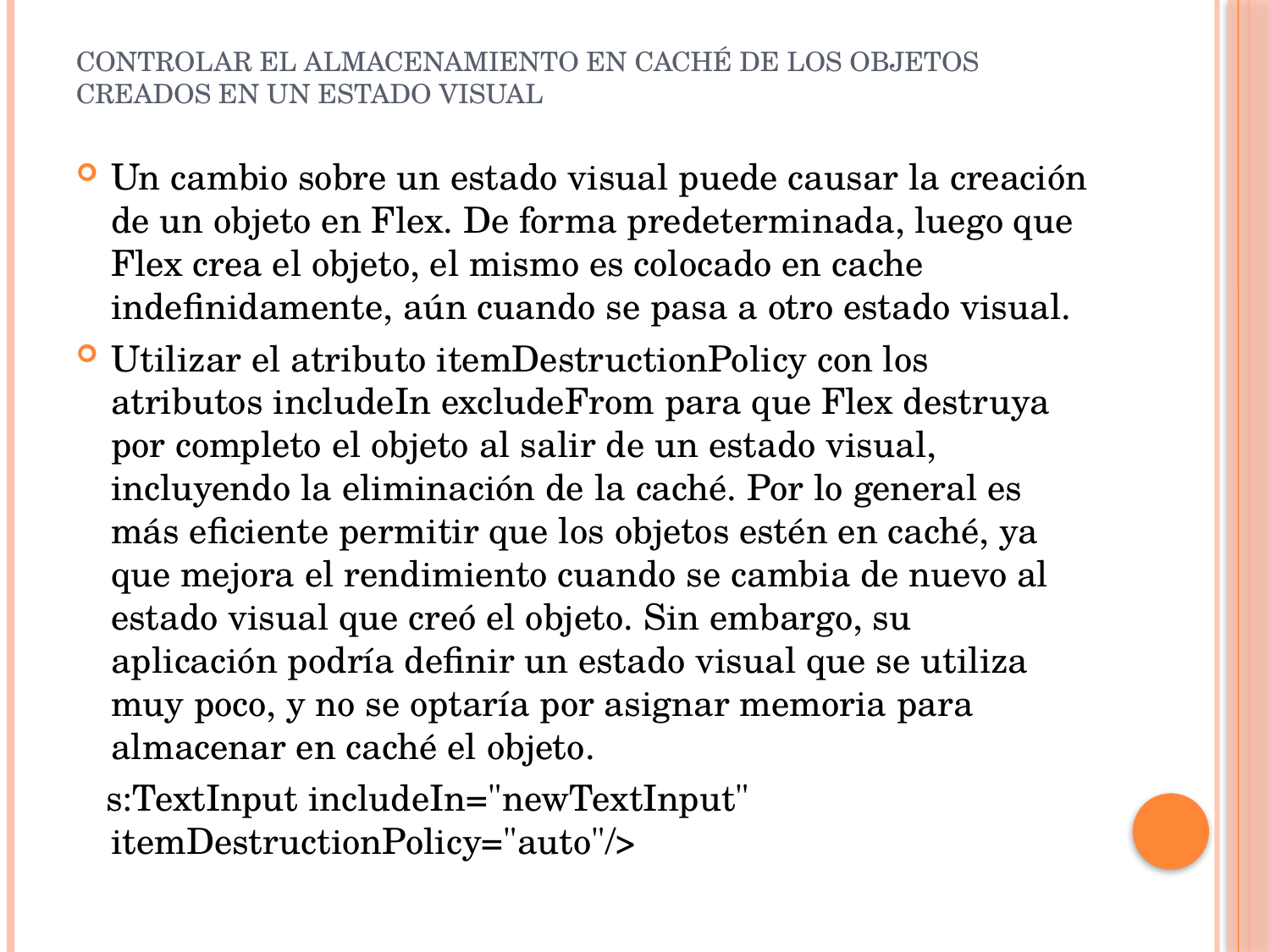

# Controlar el almacenamiento en caché de los objetos creados en un estado visual
Un cambio sobre un estado visual puede causar la creación de un objeto en Flex. De forma predeterminada, luego que Flex crea el objeto, el mismo es colocado en cache indefinidamente, aún cuando se pasa a otro estado visual.
Utilizar el atributo itemDestructionPolicy con los atributos includeIn excludeFrom para que Flex destruya por completo el objeto al salir de un estado visual, incluyendo la eliminación de la caché. Por lo general es más eficiente permitir que los objetos estén en caché, ya que mejora el rendimiento cuando se cambia de nuevo al estado visual que creó el objeto. Sin embargo, su aplicación podría definir un estado visual que se utiliza muy poco, y no se optaría por asignar memoria para almacenar en caché el objeto.
   s:TextInput includeIn="newTextInput" itemDestructionPolicy="auto"/>